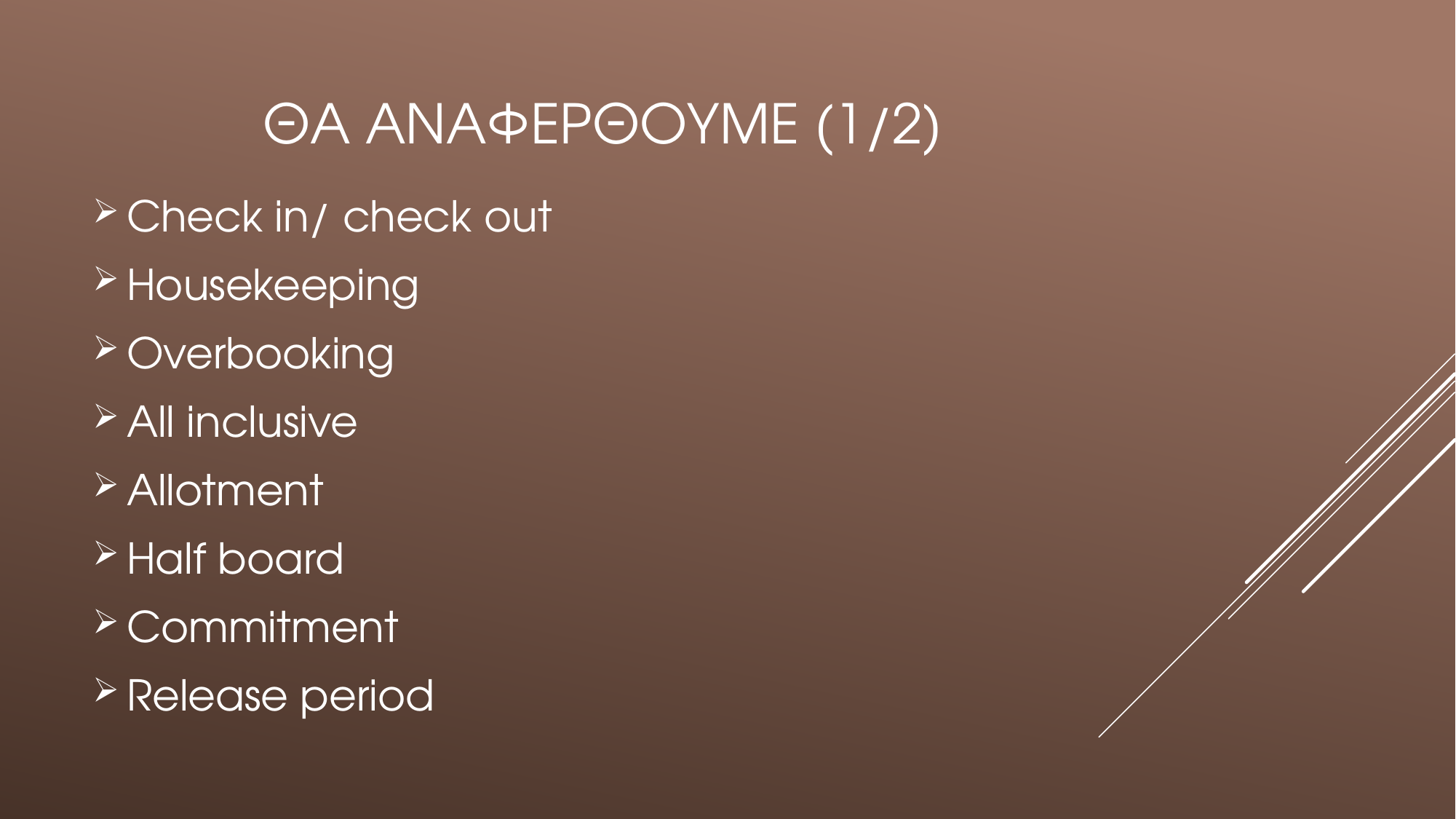

# ΘΑ ΑΝΑΦΕΡΘΟΥΜΕ (1/2)
Check in/ check out
Housekeeping
Overbooking
All inclusive
Allotment
Half board
Commitment
Release period